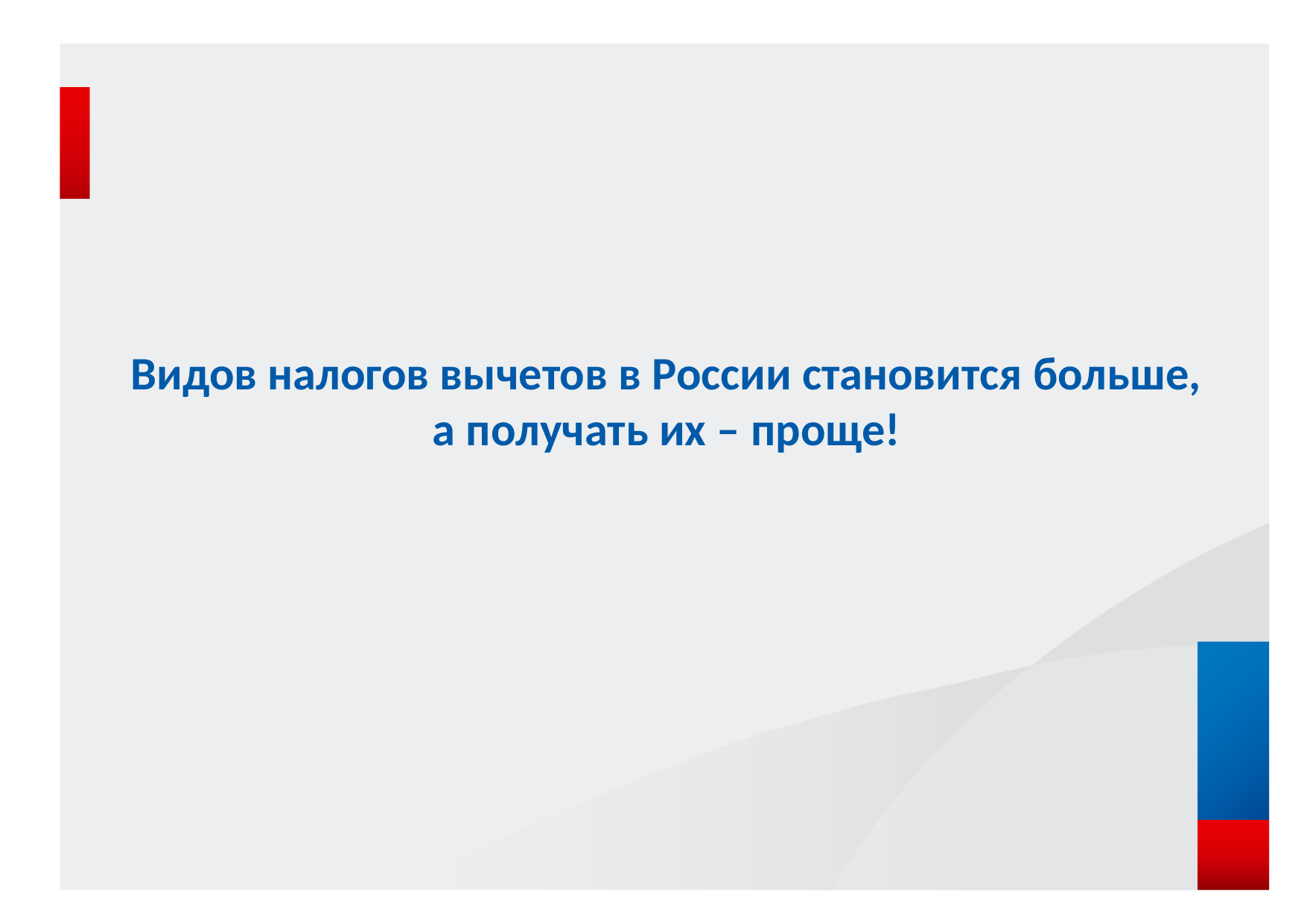

Видов налогов вычетов в России становится больше, а получать их – проще!